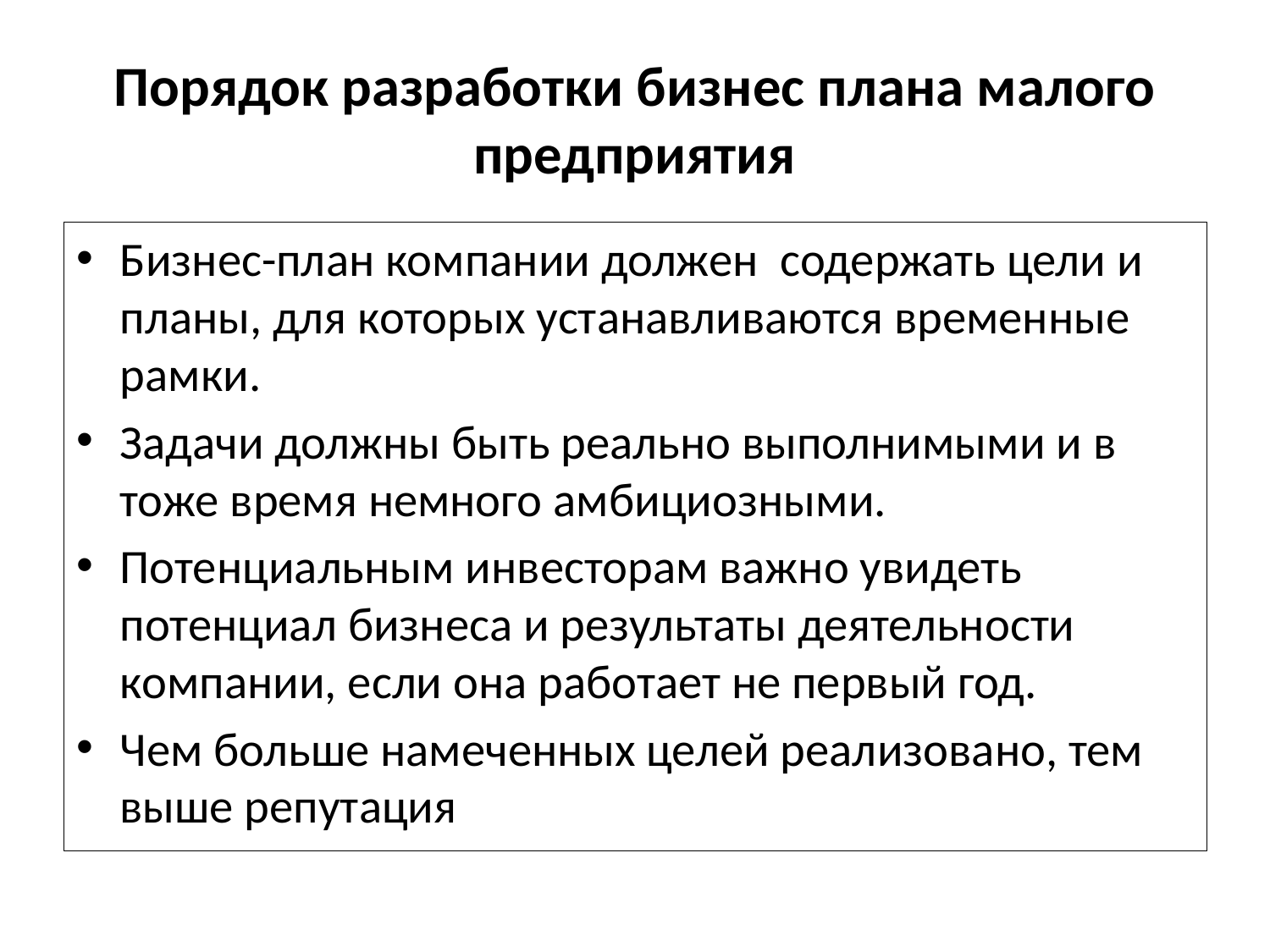

# Порядок разработки бизнес плана малого предприятия
Бизнес-план компании должен  содержать цели и планы, для которых устанавливаются временные рамки.
Задачи должны быть реально выполнимыми и в тоже время немного амбициозными.
Потенциальным инвесторам важно увидеть потенциал бизнеса и результаты деятельности компании, если она работает не первый год.
Чем больше намеченных целей реализовано, тем выше репутация